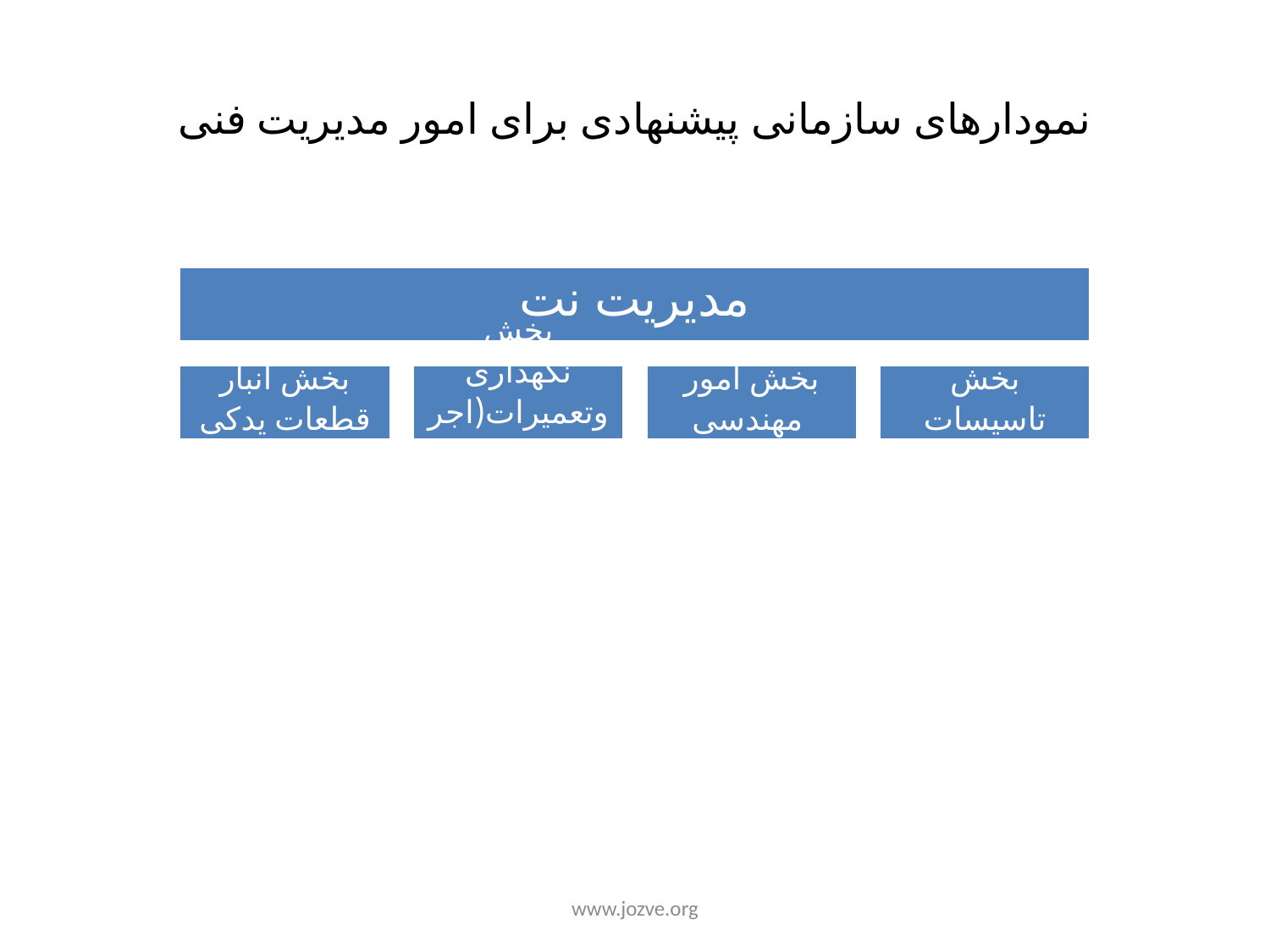

# نمودارهای سازمانی پیشنهادی برای امور مدیریت فنی
مدیریت نت
بخش انبار قطعات یدکی
بخش امور مهندسی
بخش تاسیسات
www.jozve.org